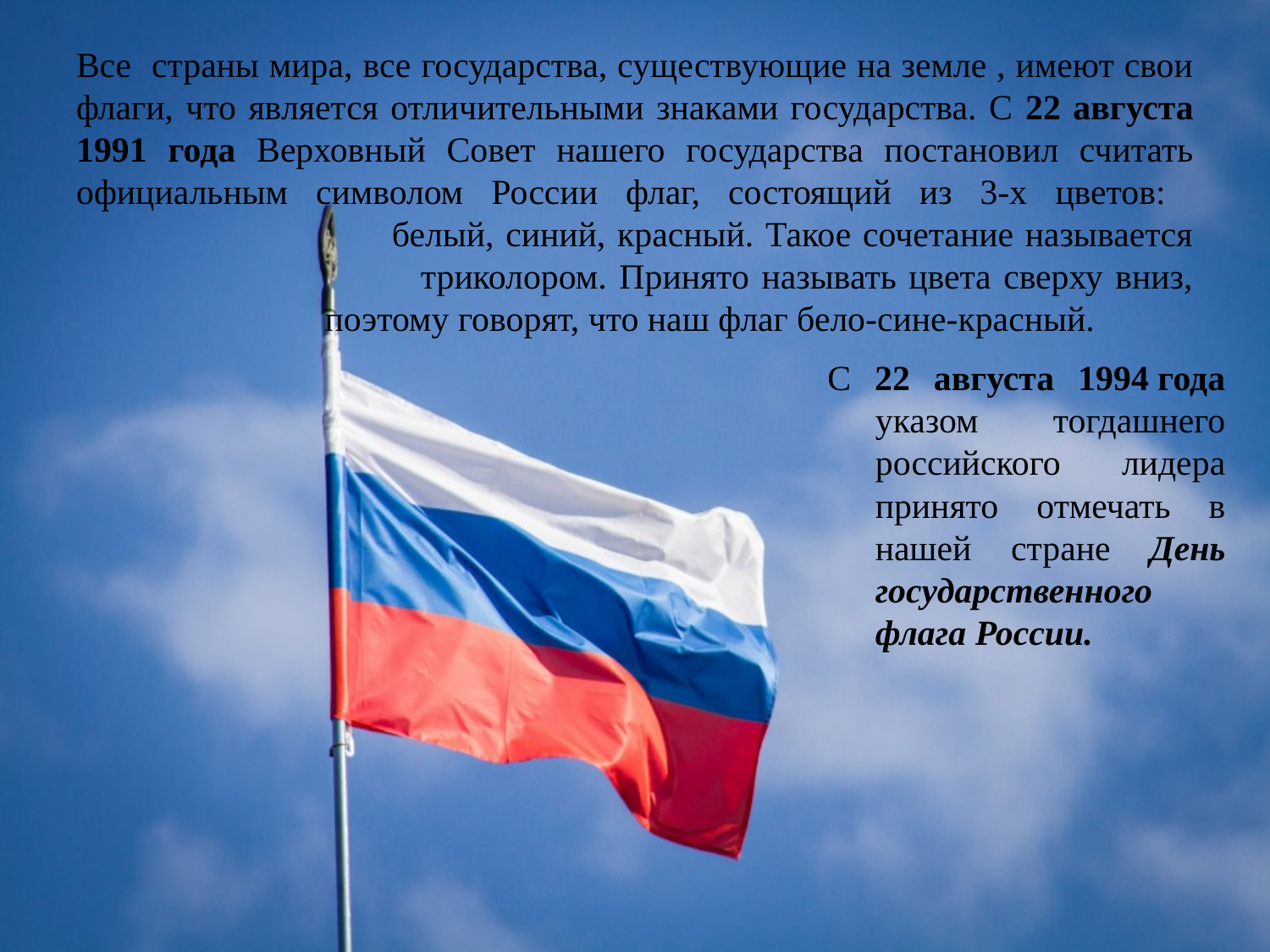

# Все  страны мира, все государства, существующие на земле , имеют свои флаги, что является отличительными знаками государства. С 22 августа 1991 года Верховный Совет нашего государства постановил считать официальным символом России флаг, состоящий из 3-х цветов: белый, синий, красный. Такое сочетание называется триколором. Принято называть цвета сверху вниз, поэтому говорят, что наш флаг бело-сине-красный.
С 22 августа 1994 года указом тогдашнего российского лидера принято отмечать в нашей стране День государственного флага России.